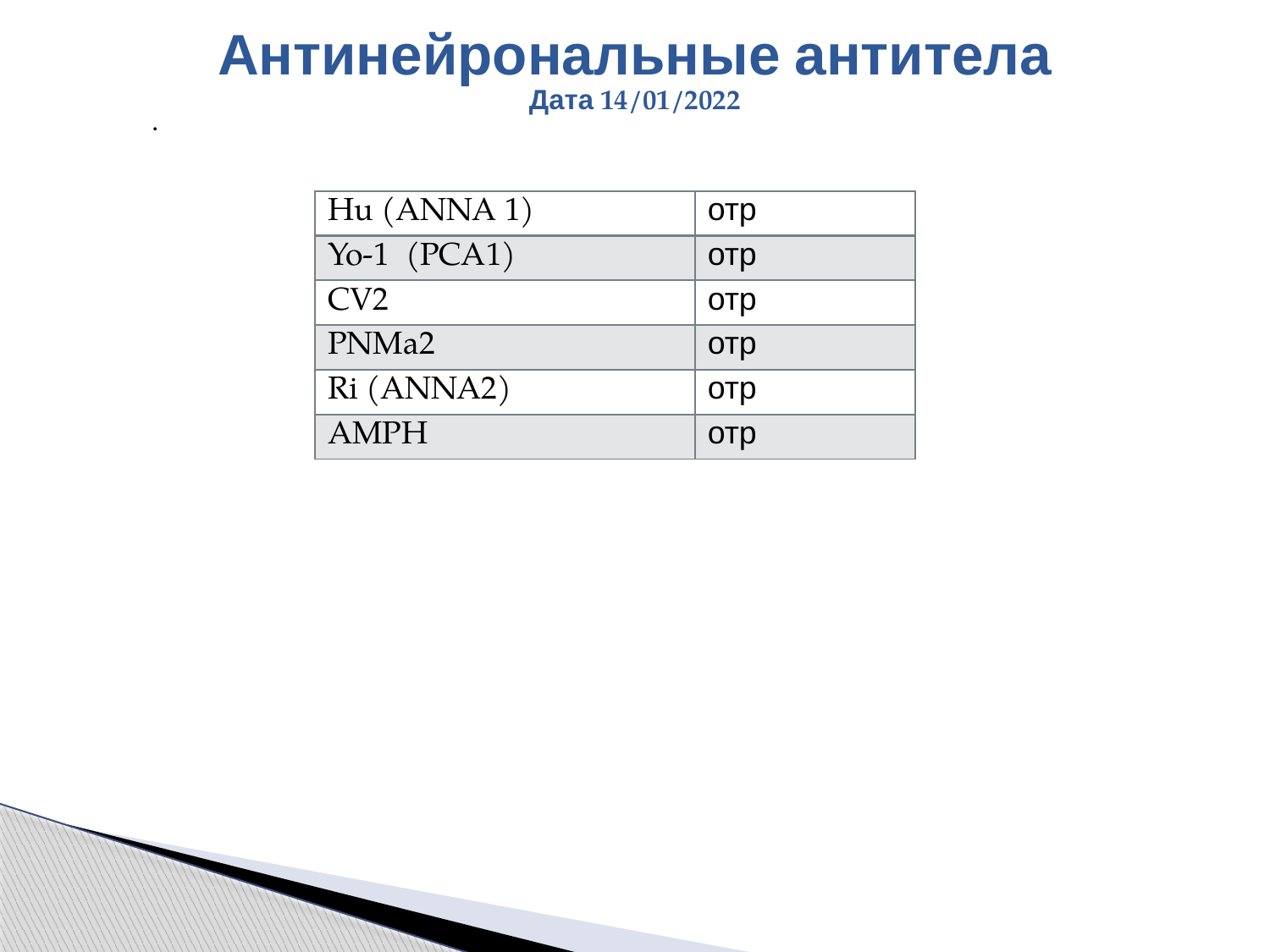

Антинейрональные антитела
Дата 14/01/2022
.
| Hu (ANNA 1) | отр |
| --- | --- |
| Yo-1 (PCA1) | отр |
| CV2 | отр |
| PNMa2 | отр |
| Ri (ANNA2) | отр |
| AMPH | отр |